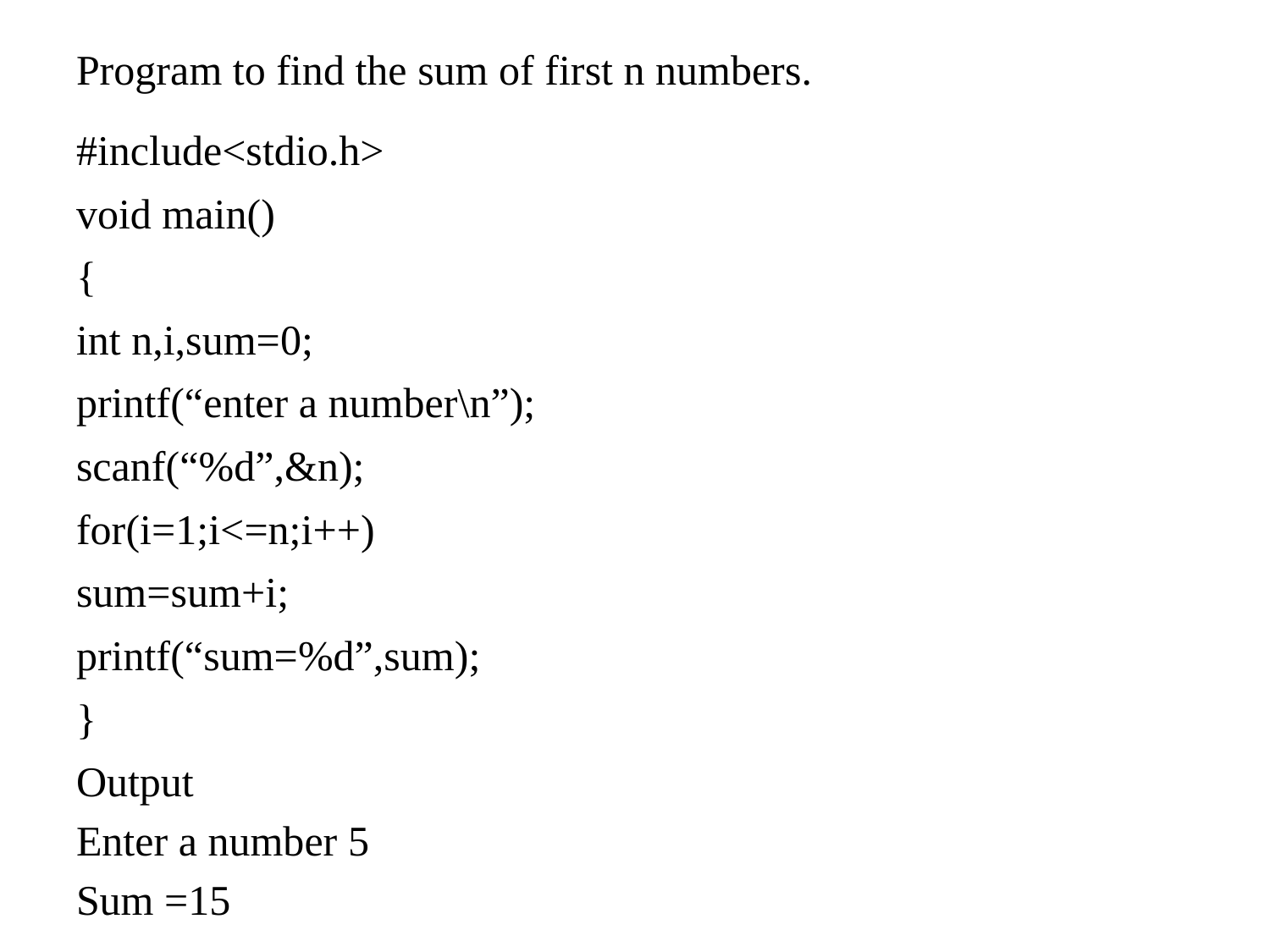

Program to find the sum of first n numbers.
#include<stdio.h>
void main()
{
int n,i,sum=0;
printf(“enter a number\n”);
scanf(“%d”,&n);
for(i=1;i<=n;i++)
sum=sum+i;
printf(“sum=%d”,sum);
}
Output
Enter a number 5
Sum =15